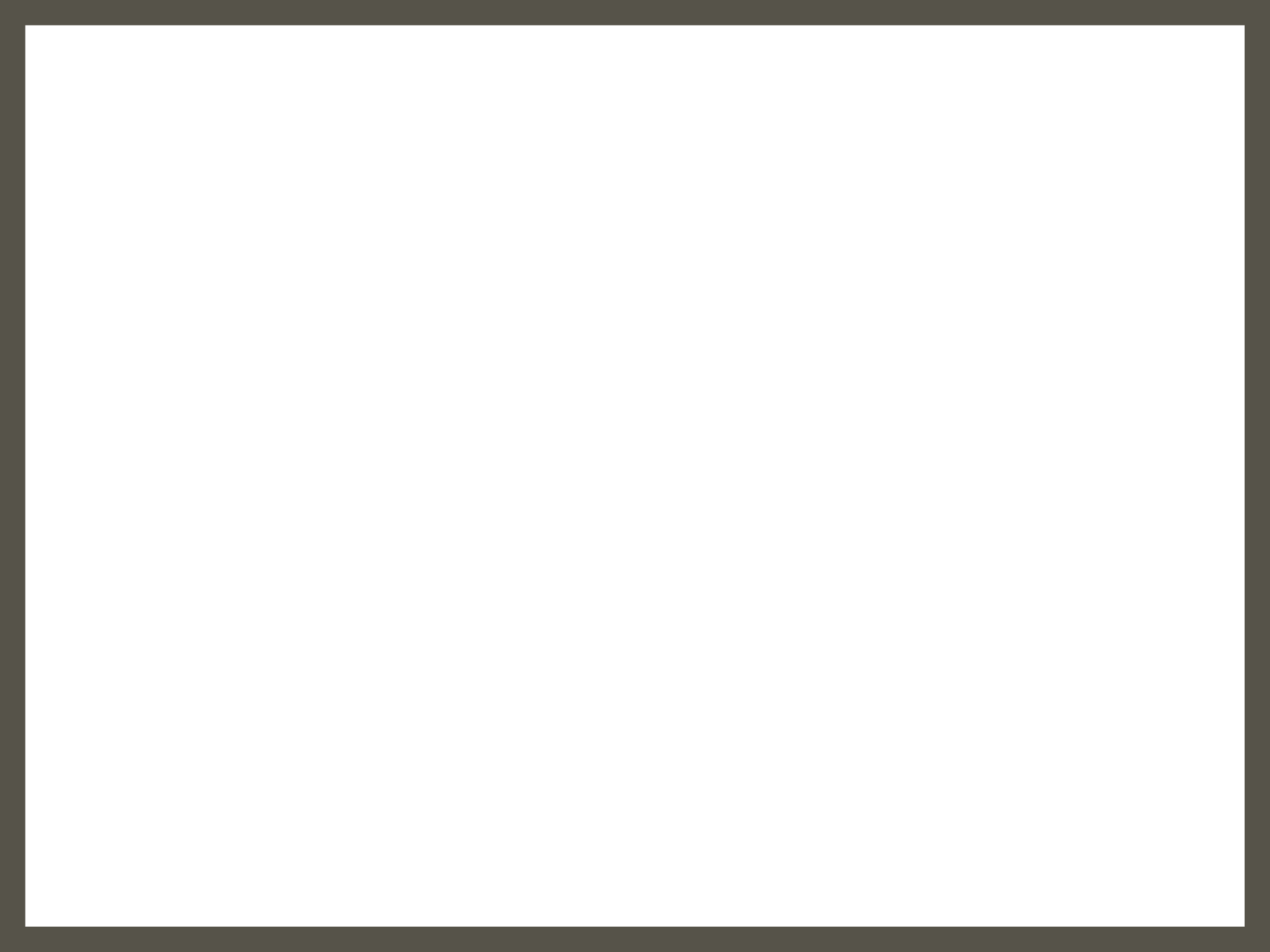

Allama Iqbal Open University (AIOU)
	Quantity-wise AIOU may be counted as one of the top university in the world, but quality-wise, it’s only churning out out-right plain professional idiots, who don’t know a thing from other. Knowledge, skill, professionalism, discipline and ethics are the things which are rare in the AIOU’s study centers.